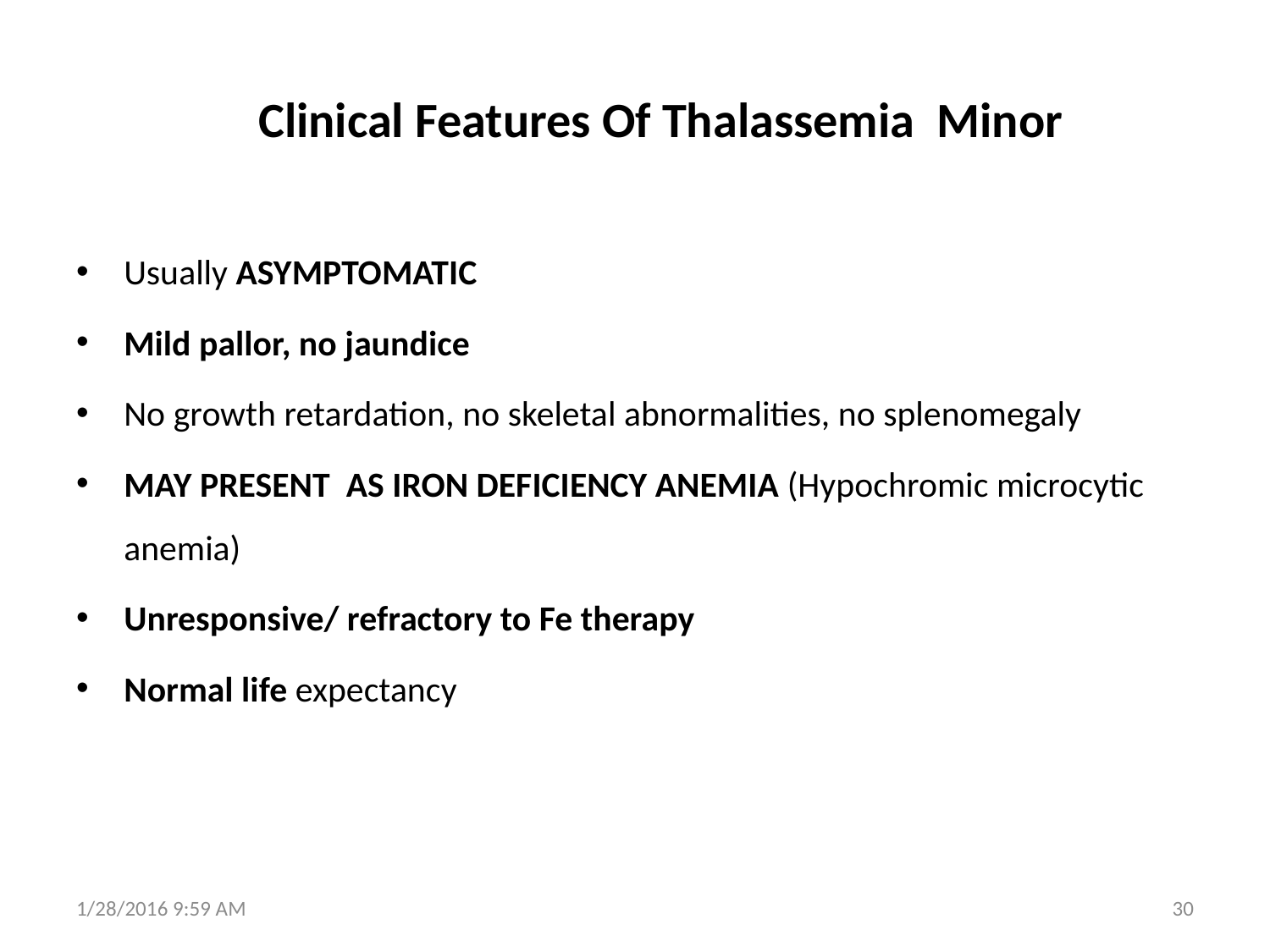

# Clinical Features Of Thalassemia  Minor
Usually ASYMPTOMATIC
Mild pallor, no jaundice
No growth retardation, no skeletal abnormalities, no splenomegaly
MAY PRESENT  AS IRON DEFICIENCY ANEMIA (Hypochromic microcytic anemia)
Unresponsive/ refractory to Fe therapy
Normal life expectancy

1/28/2016 9:59 AM
30